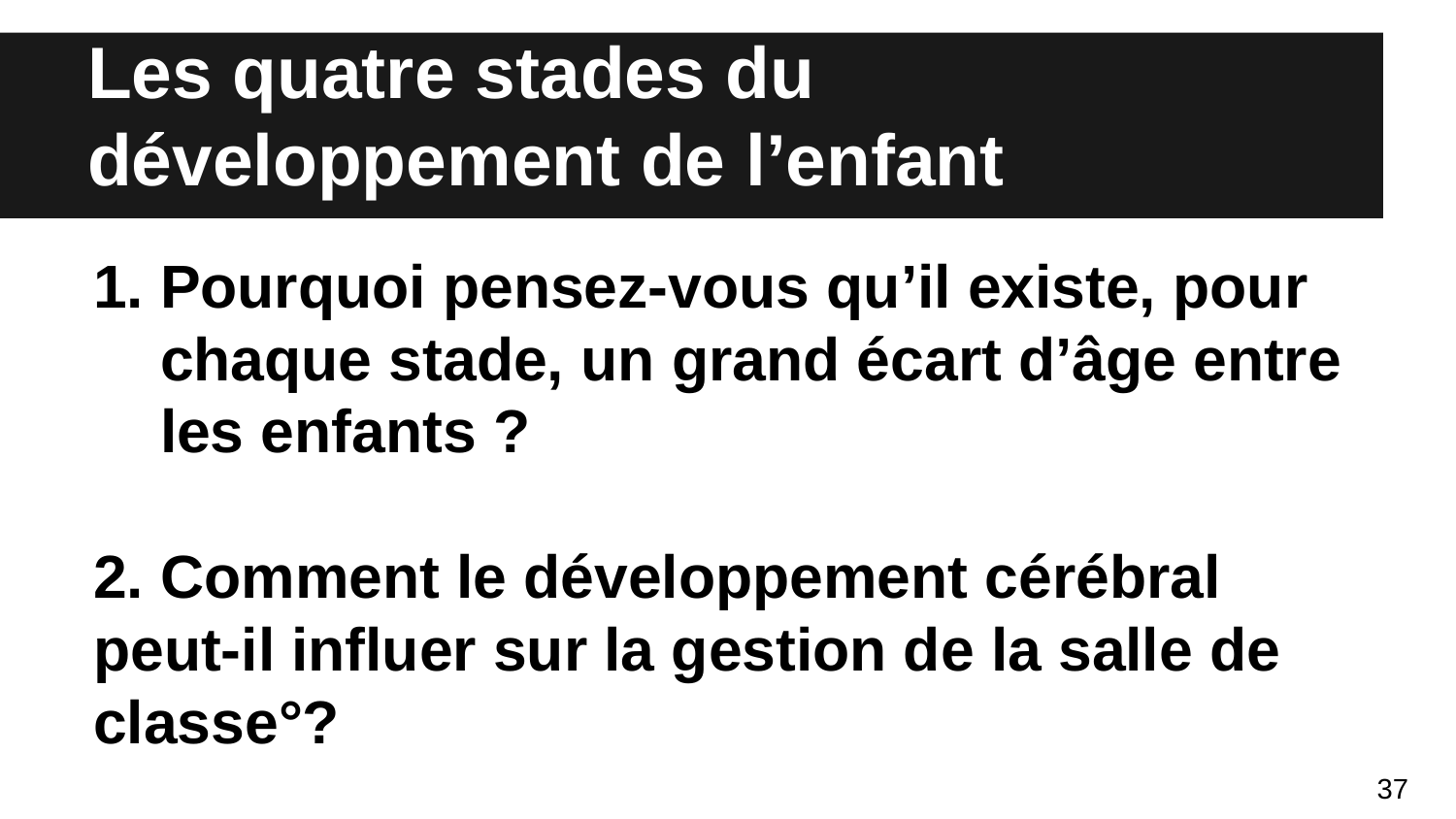

# Les quatre stades du développement de l’enfant
Pourquoi pensez-vous qu’il existe, pour chaque stade, un grand écart d’âge entre les enfants ?

2. Comment le développement cérébral peut-il influer sur la gestion de la salle de classe°?
37